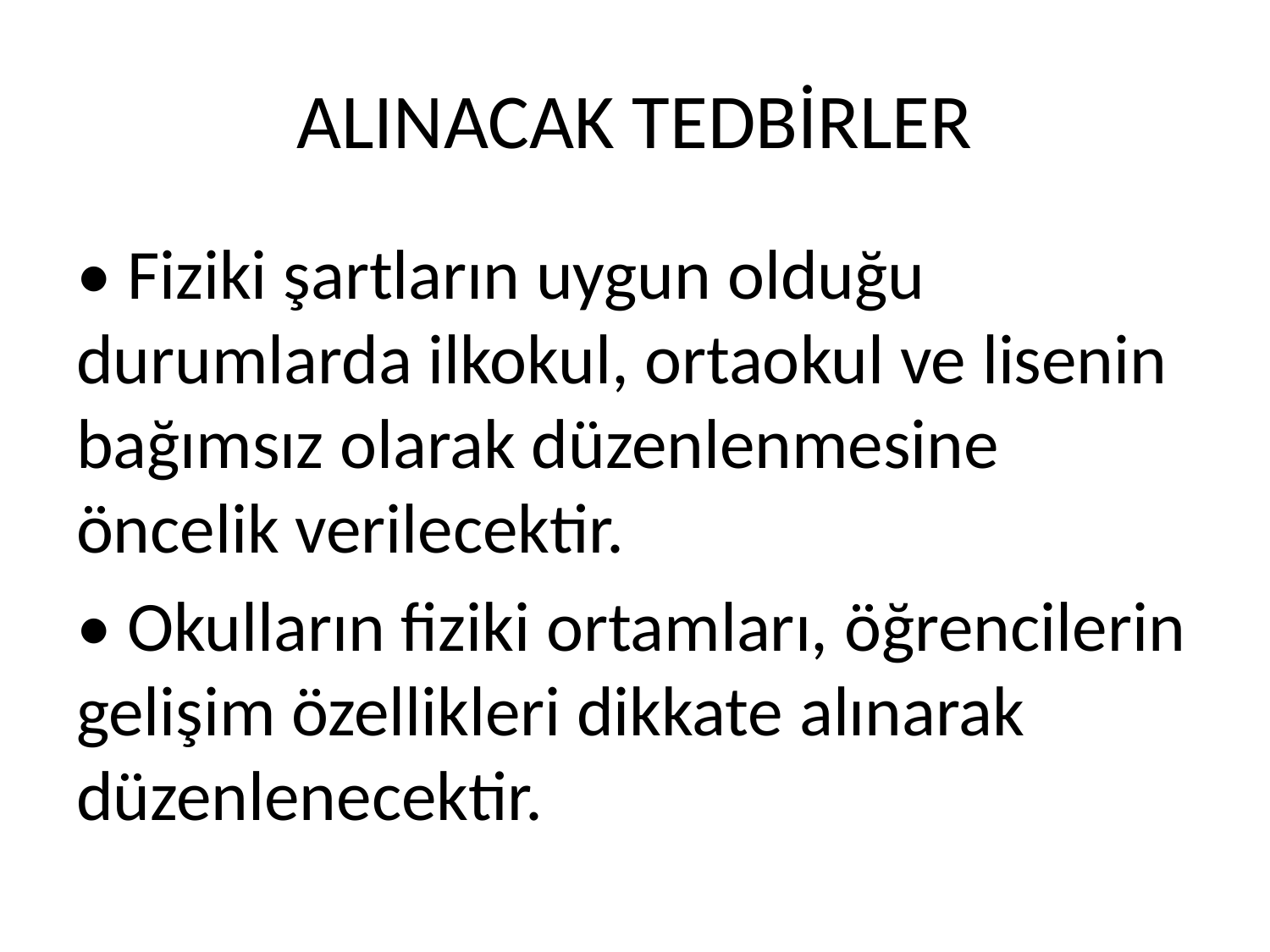

# ALINACAK TEDBİRLER
• Fiziki şartların uygun olduğu durumlarda ilkokul, ortaokul ve lisenin bağımsız olarak düzenlenmesine öncelik verilecektir.
• Okulların fiziki ortamları, öğrencilerin gelişim özellikleri dikkate alınarak düzenlenecektir.